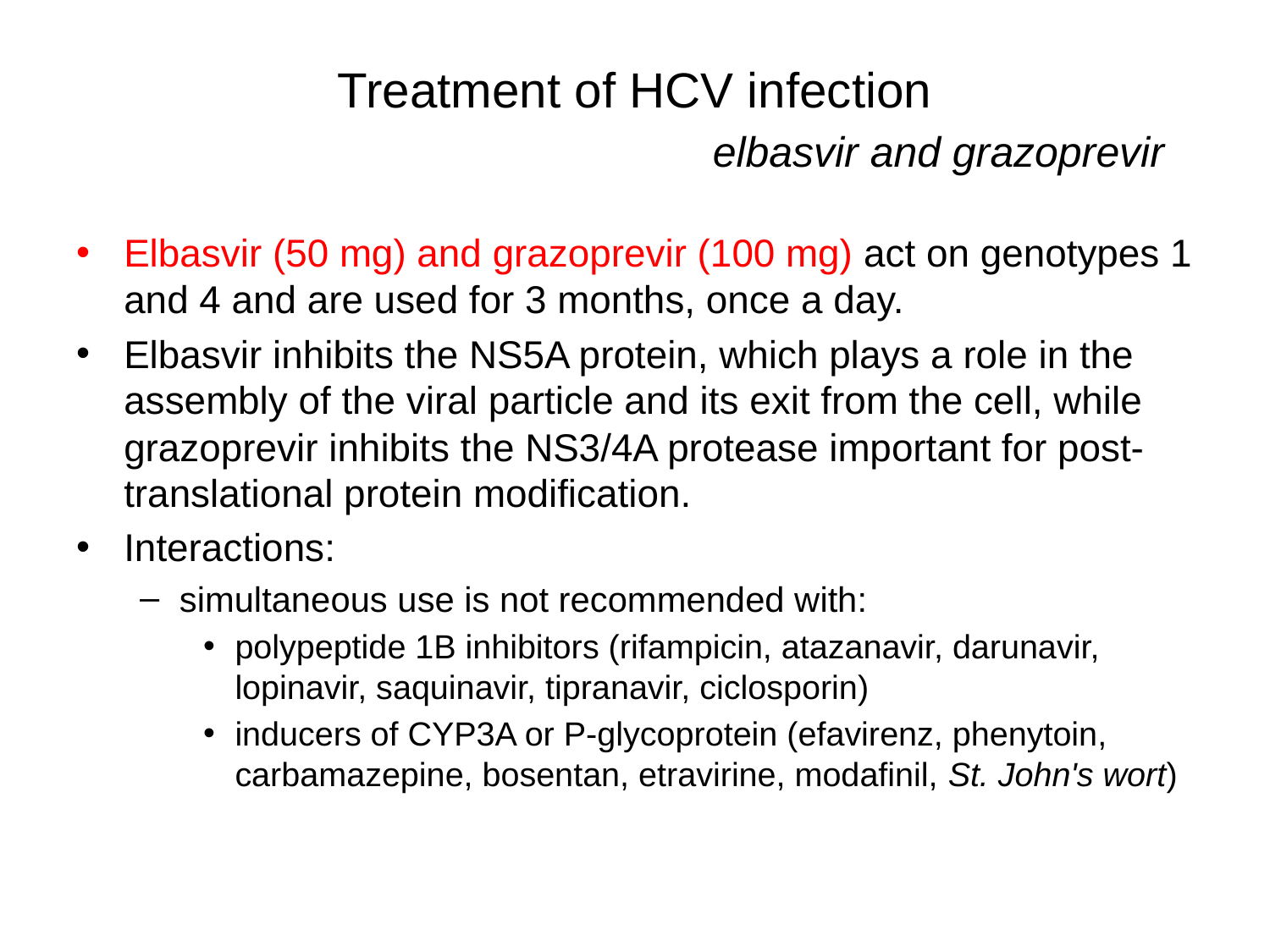

# Treatment of HCV infection elbasvir and grazoprevir
Elbasvir (50 mg) and grazoprevir (100 mg) act on genotypes 1 and 4 and are used for 3 months, once a day.
Elbasvir inhibits the NS5A protein, which plays a role in the assembly of the viral particle and its exit from the cell, while grazoprevir inhibits the NS3/4A protease important for post-translational protein modification.
Interactions:
simultaneous use is not recommended with:
polypeptide 1B inhibitors (rifampicin, atazanavir, darunavir, lopinavir, saquinavir, tipranavir, ciclosporin)
inducers of CYP3A or P-glycoprotein (efavirenz, phenytoin, carbamazepine, bosentan, etravirine, modafinil, St. John's wort)